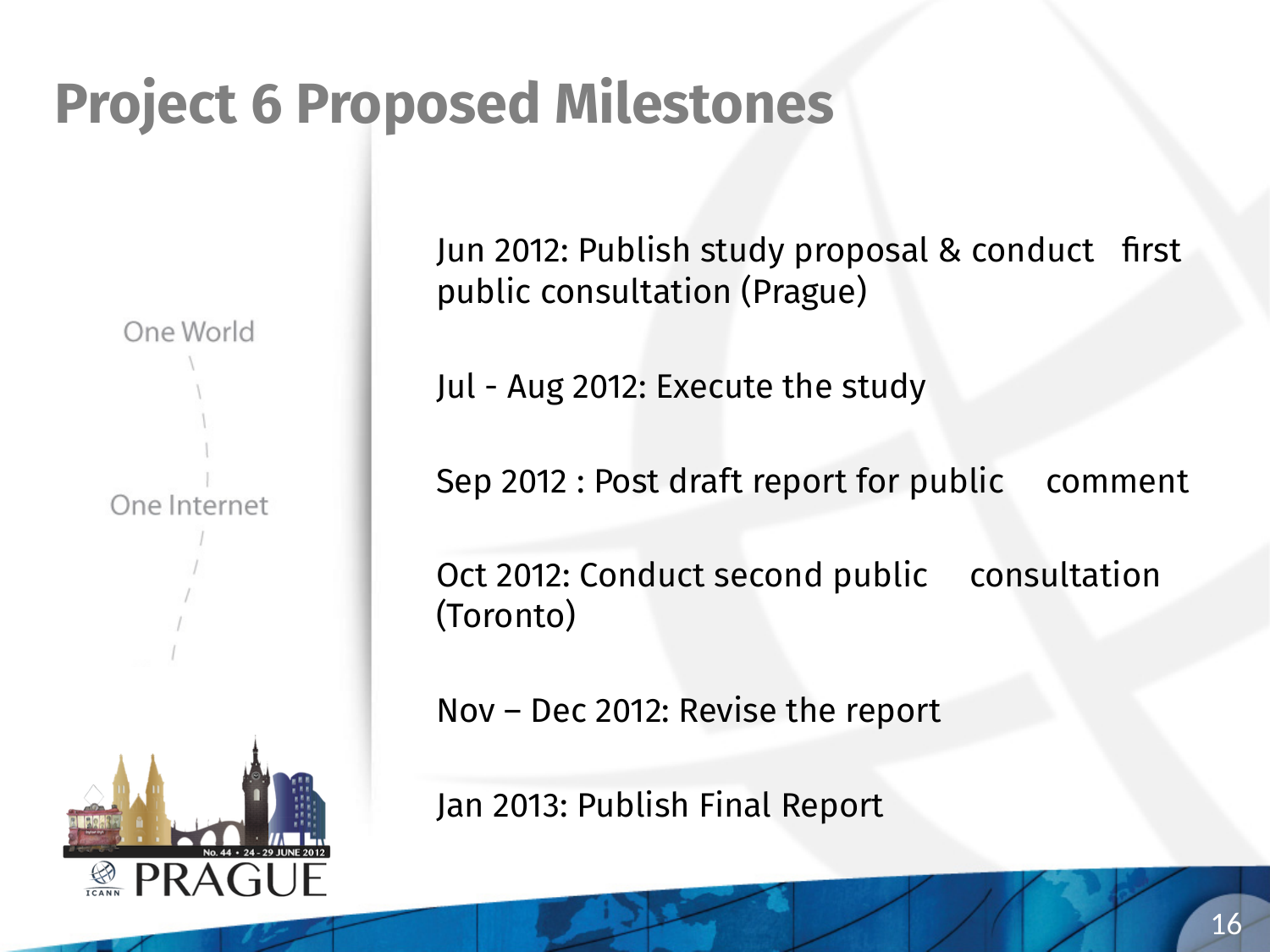

# Project 6 Proposed Milestones
Jun 2012: Publish study proposal & conduct 	first public consultation (Prague)

Jul - Aug 2012: Execute the study

Sep 2012 : Post draft report for public 	comment

Oct 2012: Conduct second public 	consultation (Toronto)

Nov – Dec 2012: Revise the report

Jan 2013: Publish Final Report
16